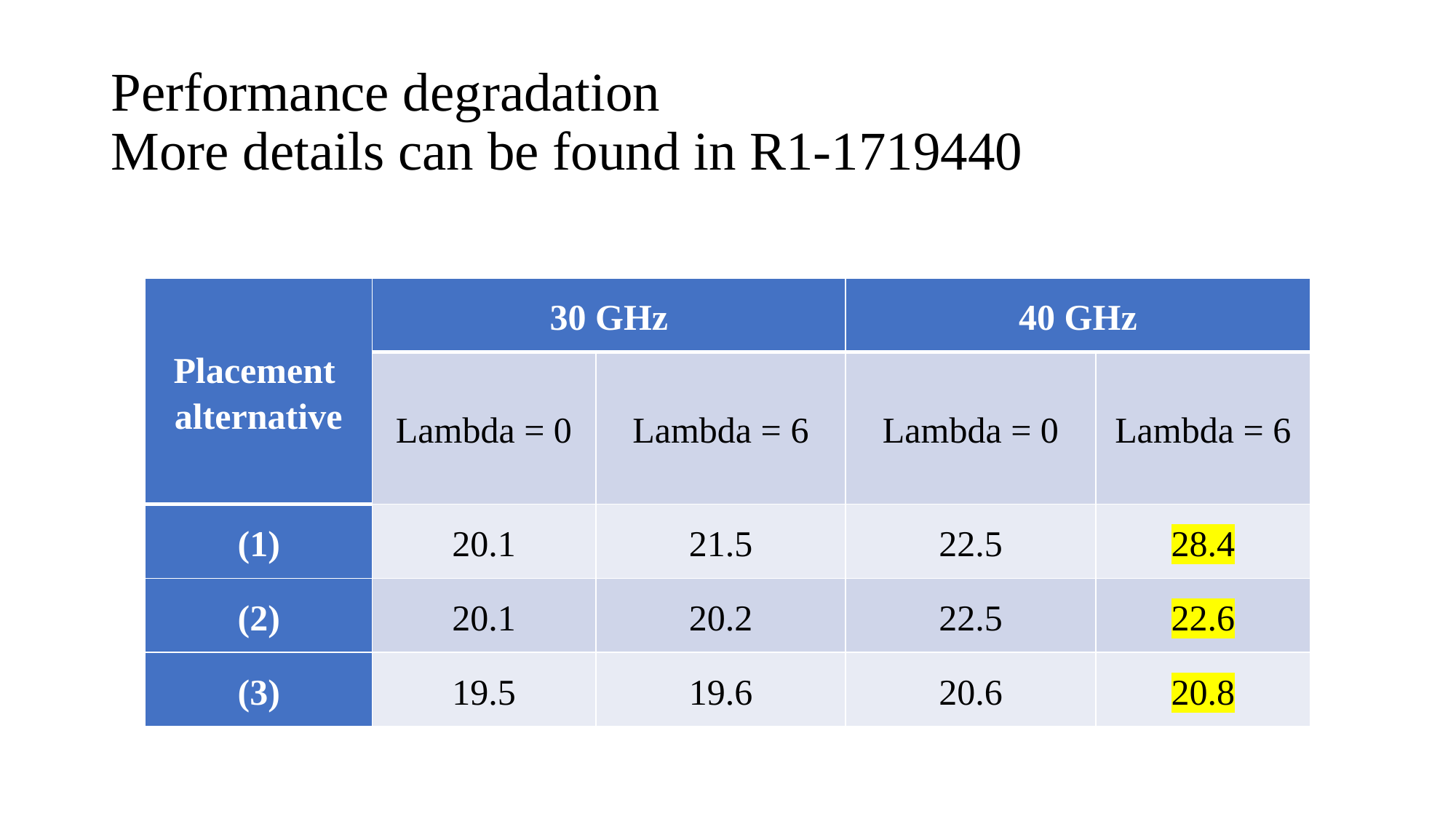

# Performance degradation More details can be found in R1-1719440
| Placement alternative | 30 GHz |  | 40 GHz |  |
| --- | --- | --- | --- | --- |
|  | Lambda = 0 | Lambda = 6 | Lambda = 0 | Lambda = 6 |
| (1) | 20.1 | 21.5 | 22.5 | 28.4 |
| (2) | 20.1 | 20.2 | 22.5 | 22.6 |
| (3) | 19.5 | 19.6 | 20.6 | 20.8 |